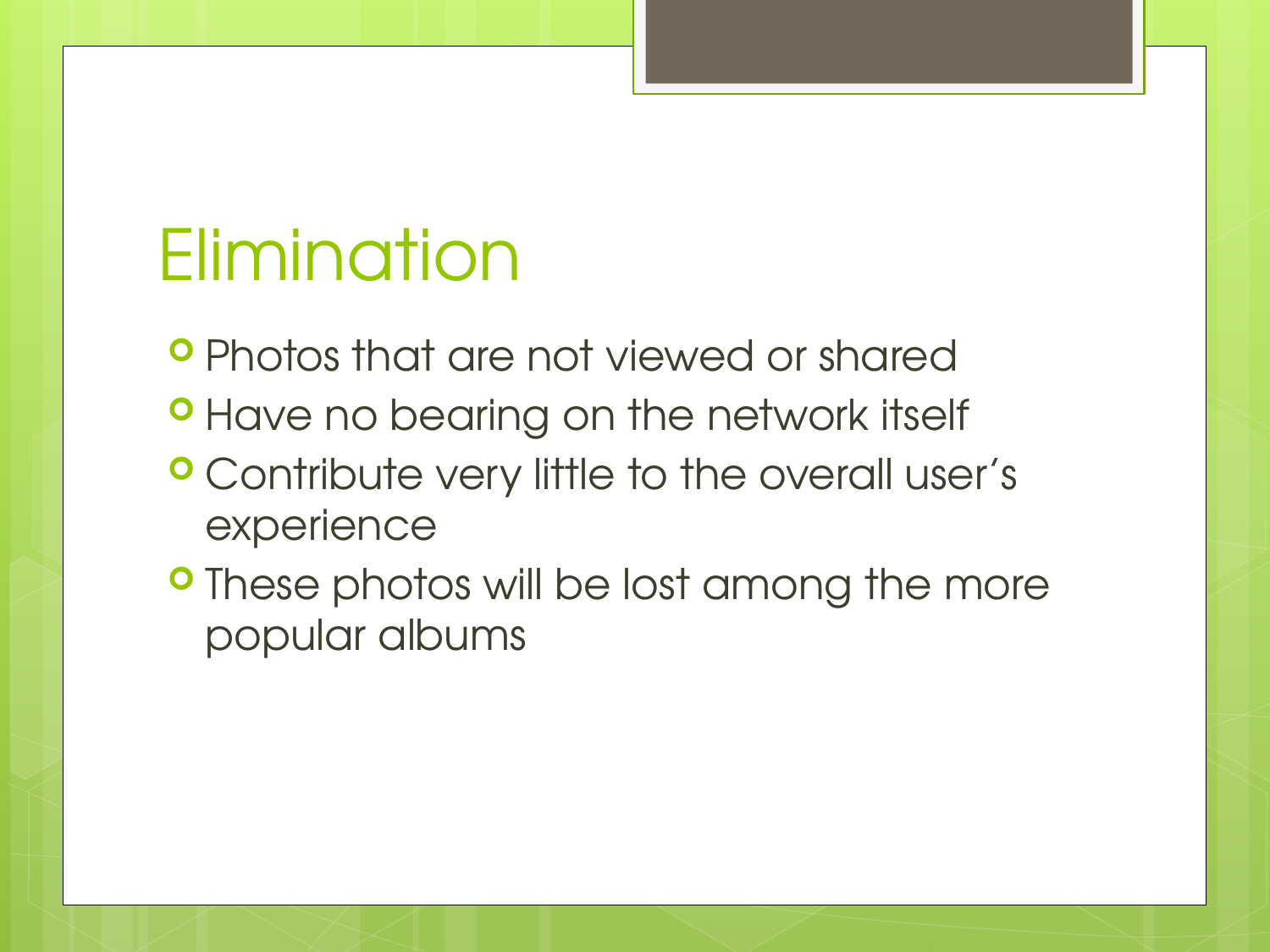

# Elimination
Photos that are not viewed or shared
Have no bearing on the network itself
Contribute very little to the overall user’s experience
These photos will be lost among the more popular albums